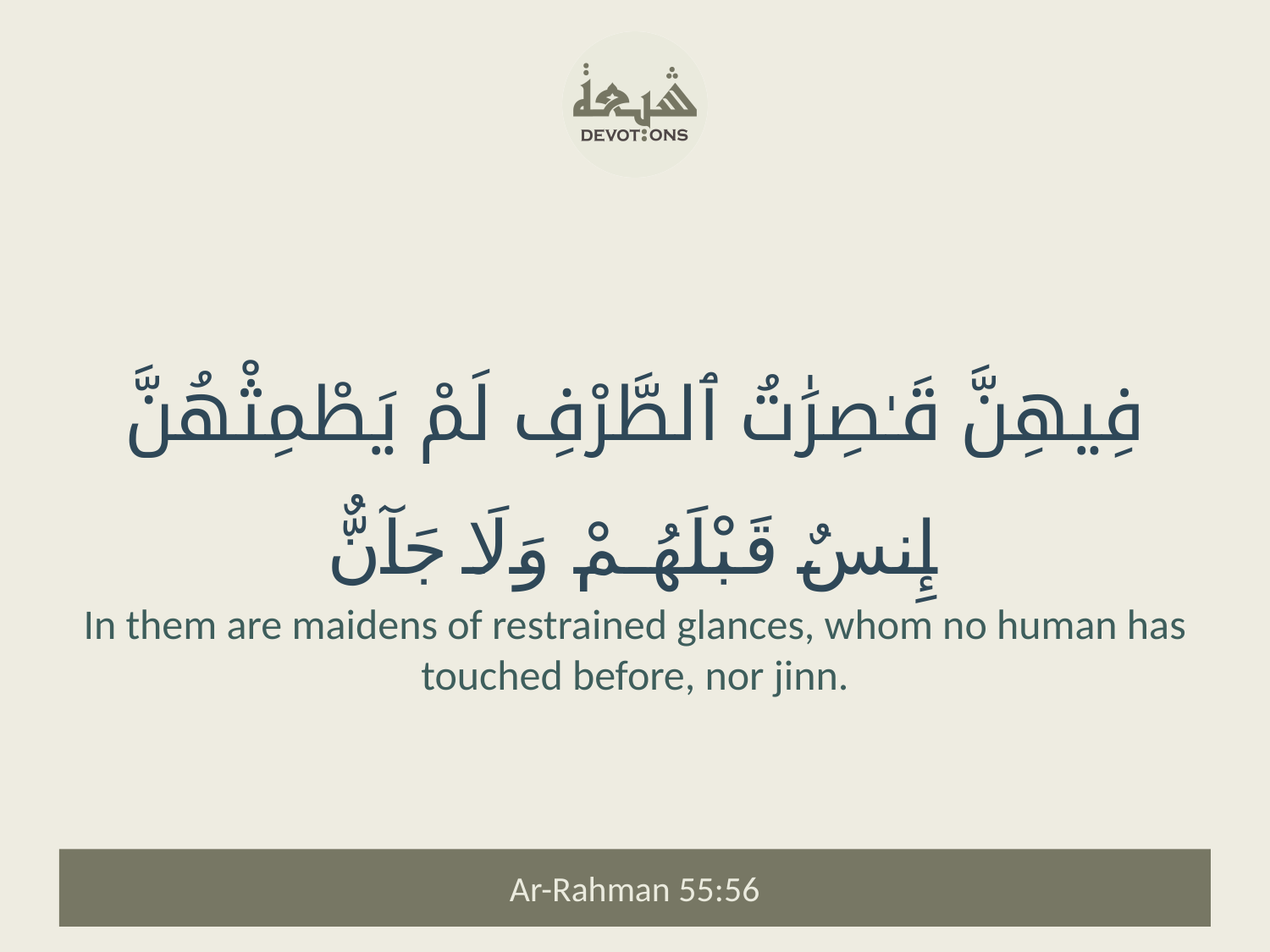

فِيهِنَّ قَـٰصِرَٰتُ ٱلطَّرْفِ لَمْ يَطْمِثْهُنَّ إِنسٌ قَبْلَهُمْ وَلَا جَآنٌّ
In them are maidens of restrained glances, whom no human has touched before, nor jinn.
Ar-Rahman 55:56